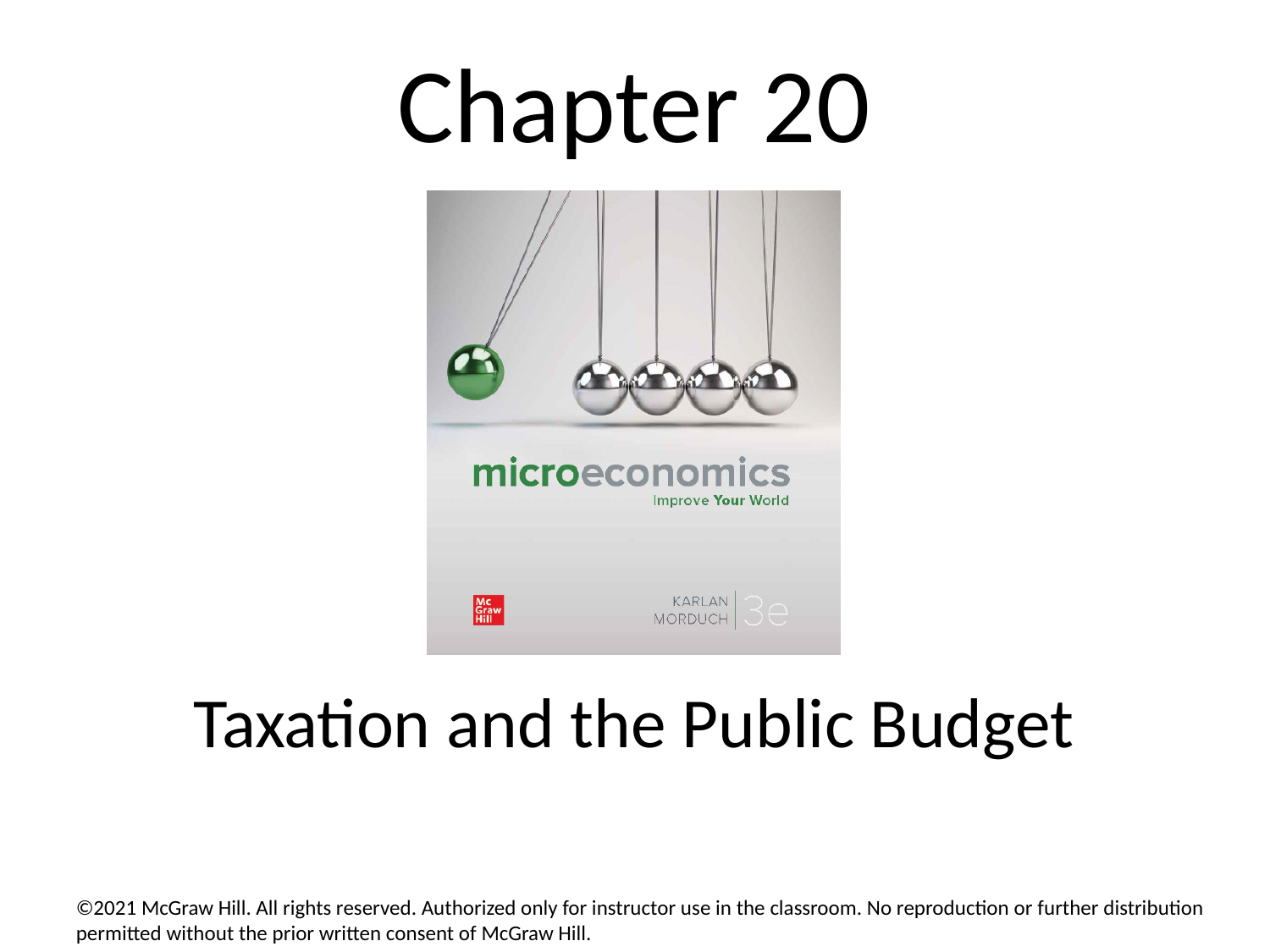

# Chapter 20
Taxation and the Public Budget